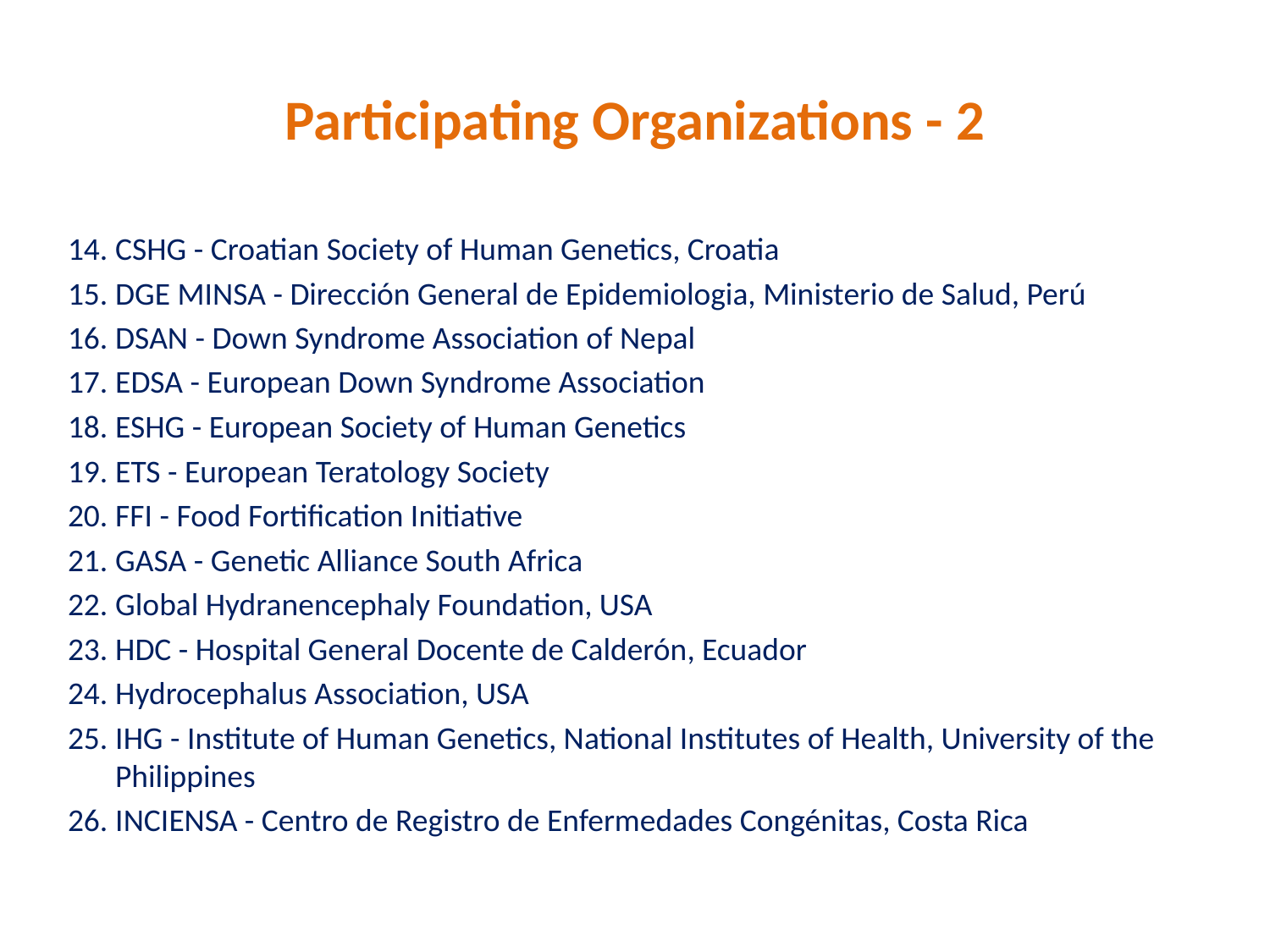

# Participating Organizations - 2
CSHG - Croatian Society of Human Genetics, Croatia
DGE MINSA - Dirección General de Epidemiologia, Ministerio de Salud, Perú
DSAN - Down Syndrome Association of Nepal
EDSA - European Down Syndrome Association
ESHG - European Society of Human Genetics
ETS - European Teratology Society
FFI - Food Fortification Initiative
GASA - Genetic Alliance South Africa
Global Hydranencephaly Foundation, USA
HDC - Hospital General Docente de Calderón, Ecuador
Hydrocephalus Association, USA
IHG - Institute of Human Genetics, National Institutes of Health, University of the Philippines
INCIENSA - Centro de Registro de Enfermedades Congénitas, Costa Rica